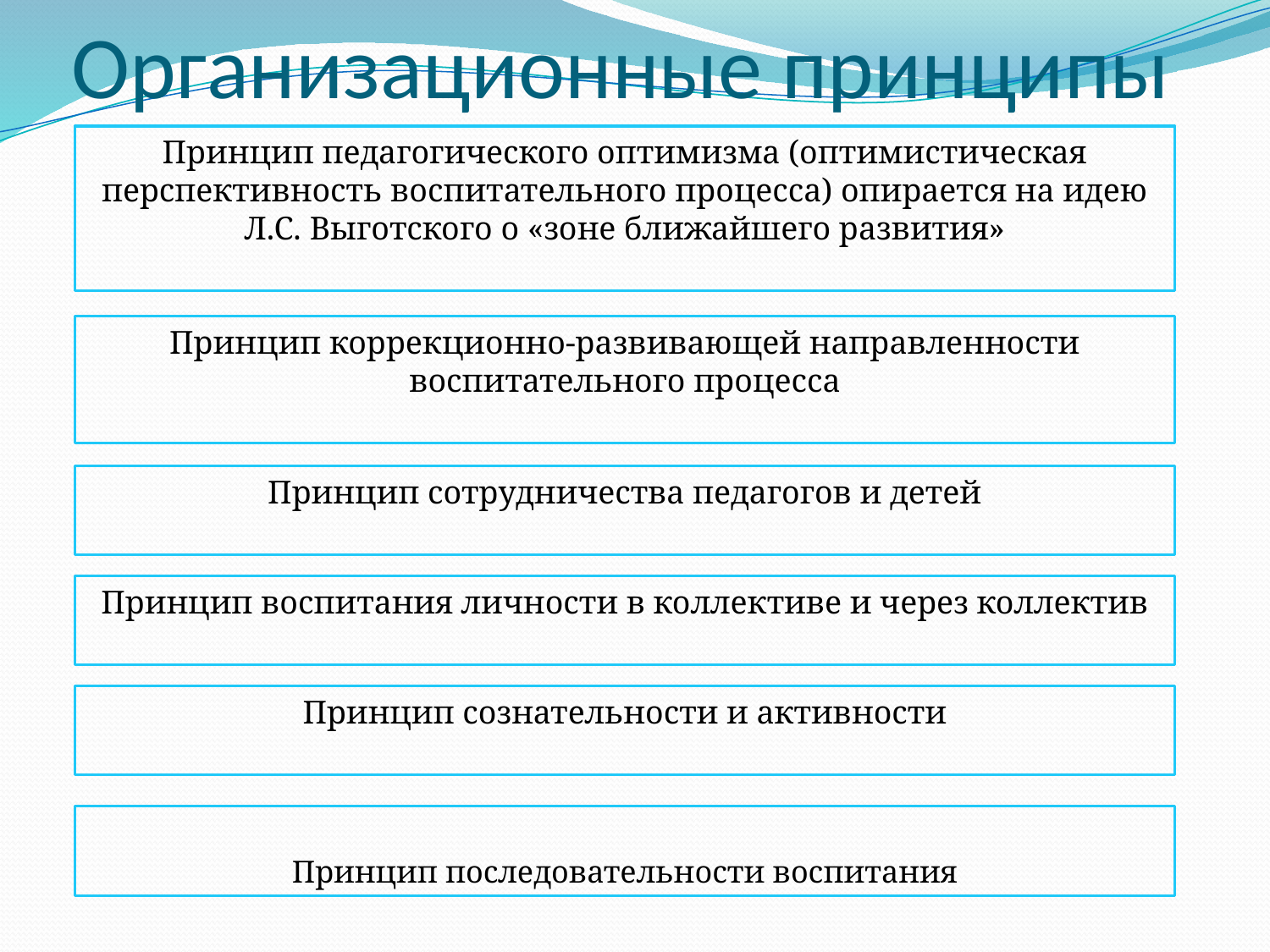

# Организационные принципы
Принцип педагогического оптимизма (оптимистическая перспективность воспитательного процесса) опирается на идею Л.С. Выготского о «зоне ближайшего развития»

Принцип коррекционно-развивающей направленности воспитательного процесса

Принцип сотрудничества педагогов и детей

Принцип воспитания личности в коллективе и через коллектив

Принцип сознательности и активности

Принцип последовательности воспитания